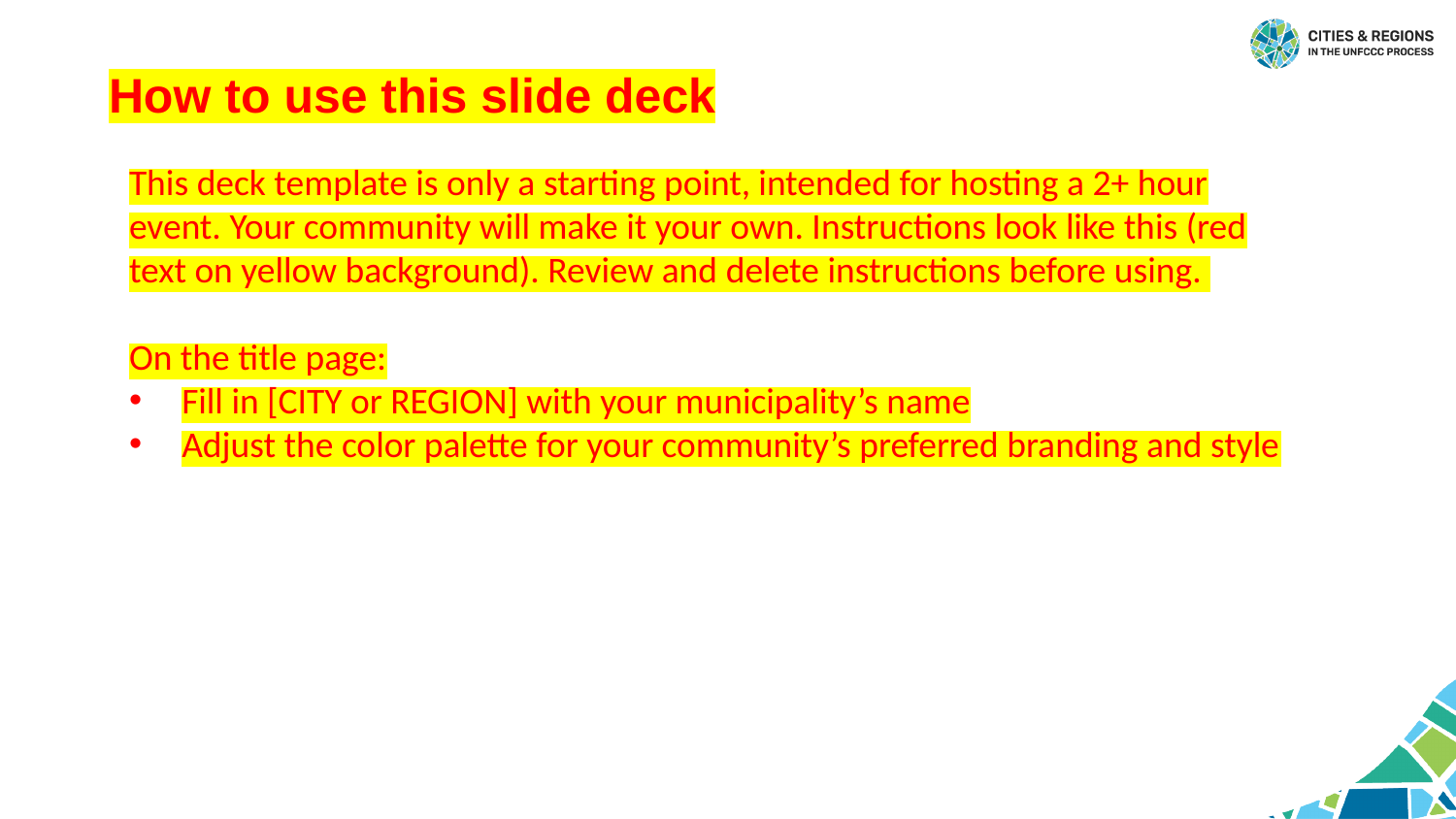

How to use this slide deck
This deck template is only a starting point, intended for hosting a 2+ hour event. Your community will make it your own. Instructions look like this (red text on yellow background). Review and delete instructions before using.

On the title page:
Fill in [CITY or REGION] with your municipality’s name
Adjust the color palette for your community’s preferred branding and style